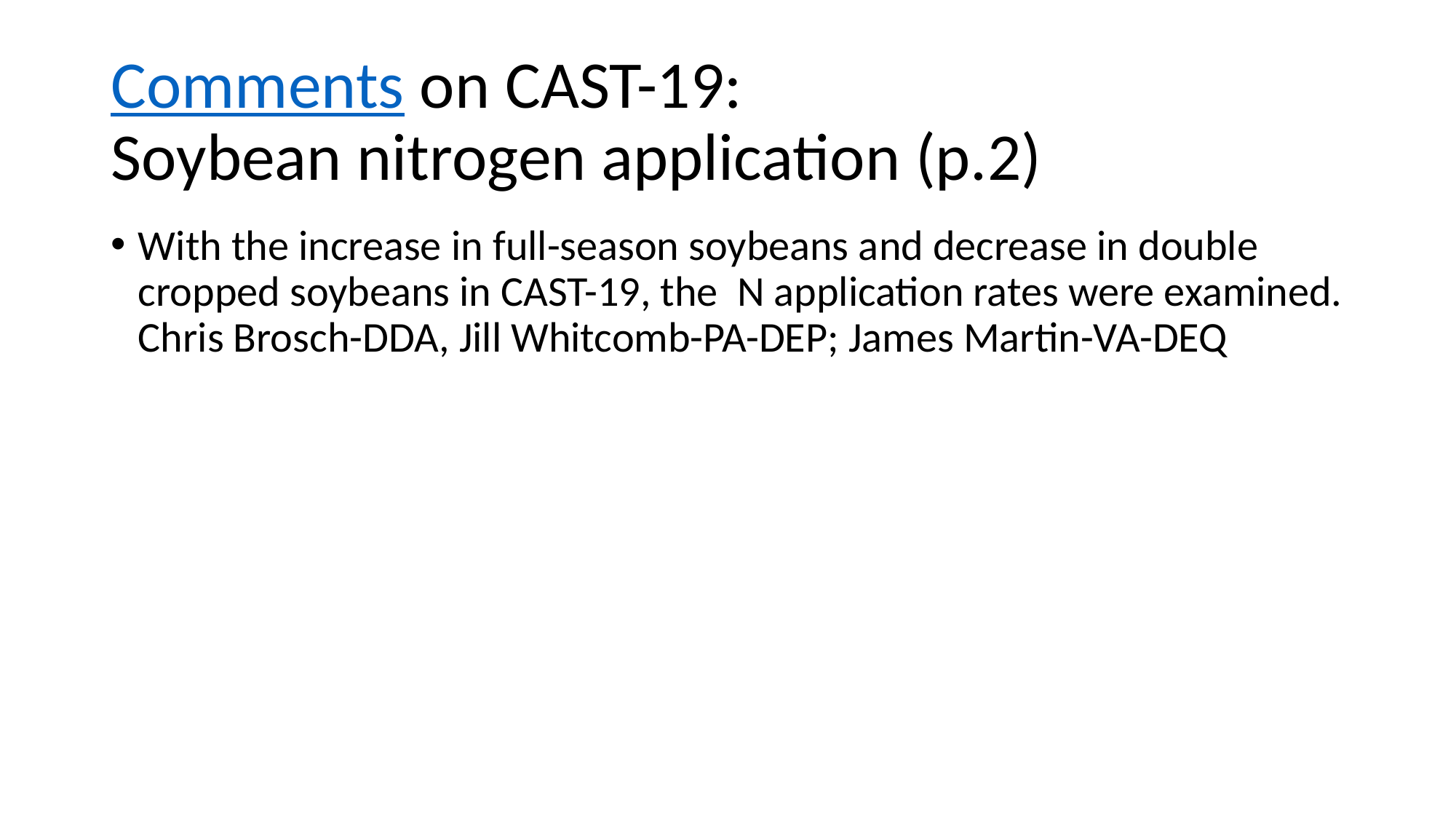

# Comments on CAST-19: Soybean nitrogen application (p.2)
With the increase in full-season soybeans and decrease in double cropped soybeans in CAST-19, the  N application rates were examined. Chris Brosch-DDA, Jill Whitcomb-PA-DEP; James Martin-VA-DEQ